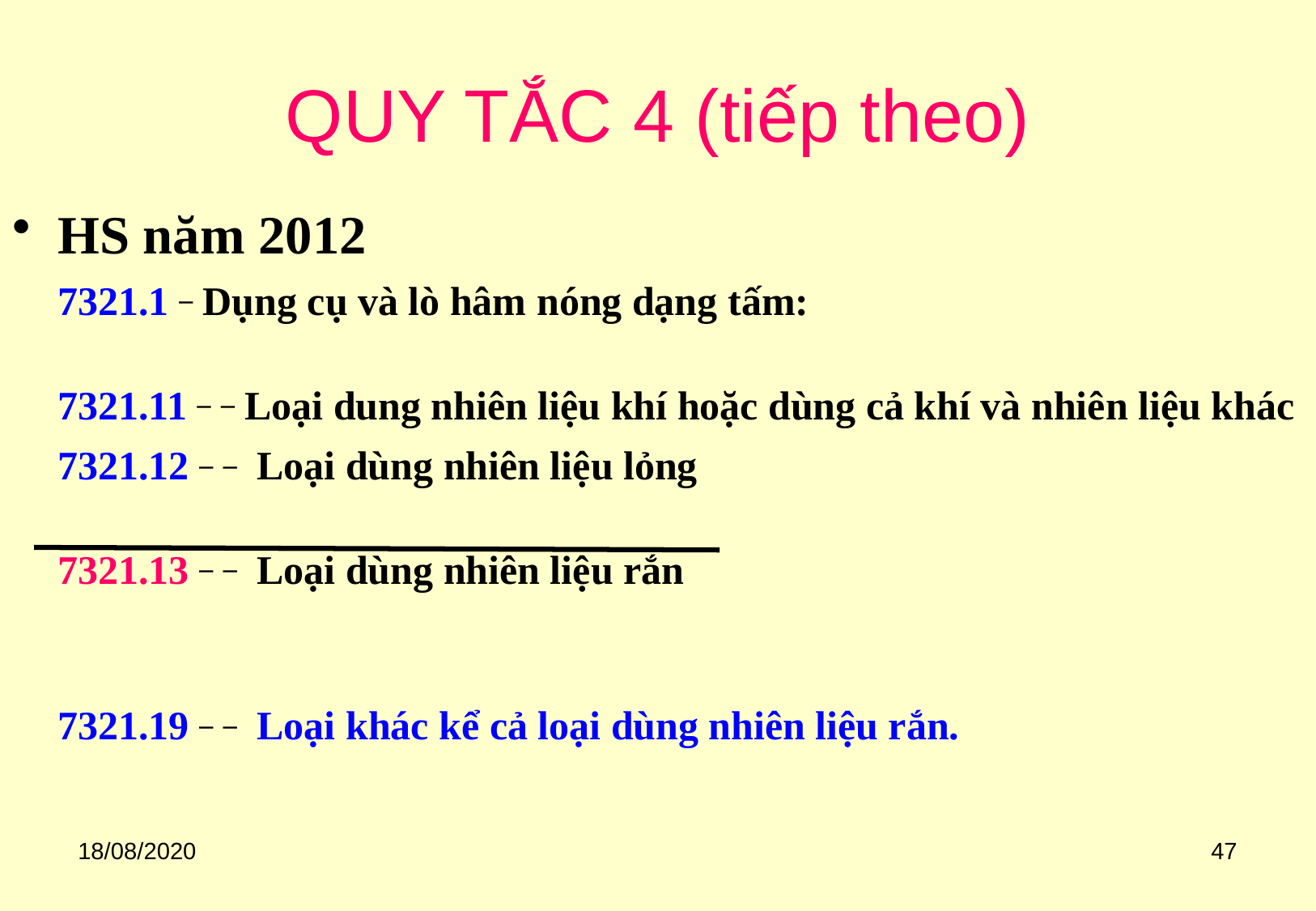

# QUY TẮC 4 (tiếp theo)
HS năm 2012
	7321.1 _ Dụng cụ và lò hâm nóng dạng tấm:
	7321.11 _ _ Loại dung nhiên liệu khí hoặc dùng cả khí và nhiên liệu khác
	7321.12 _ _  Loại dùng nhiên liệu lỏng
	7321.13 _ _  Loại dùng nhiên liệu rắn

	7321.19 _ _  Loại khác kể cả loại dùng nhiên liệu rắn.

18/08/2020
47